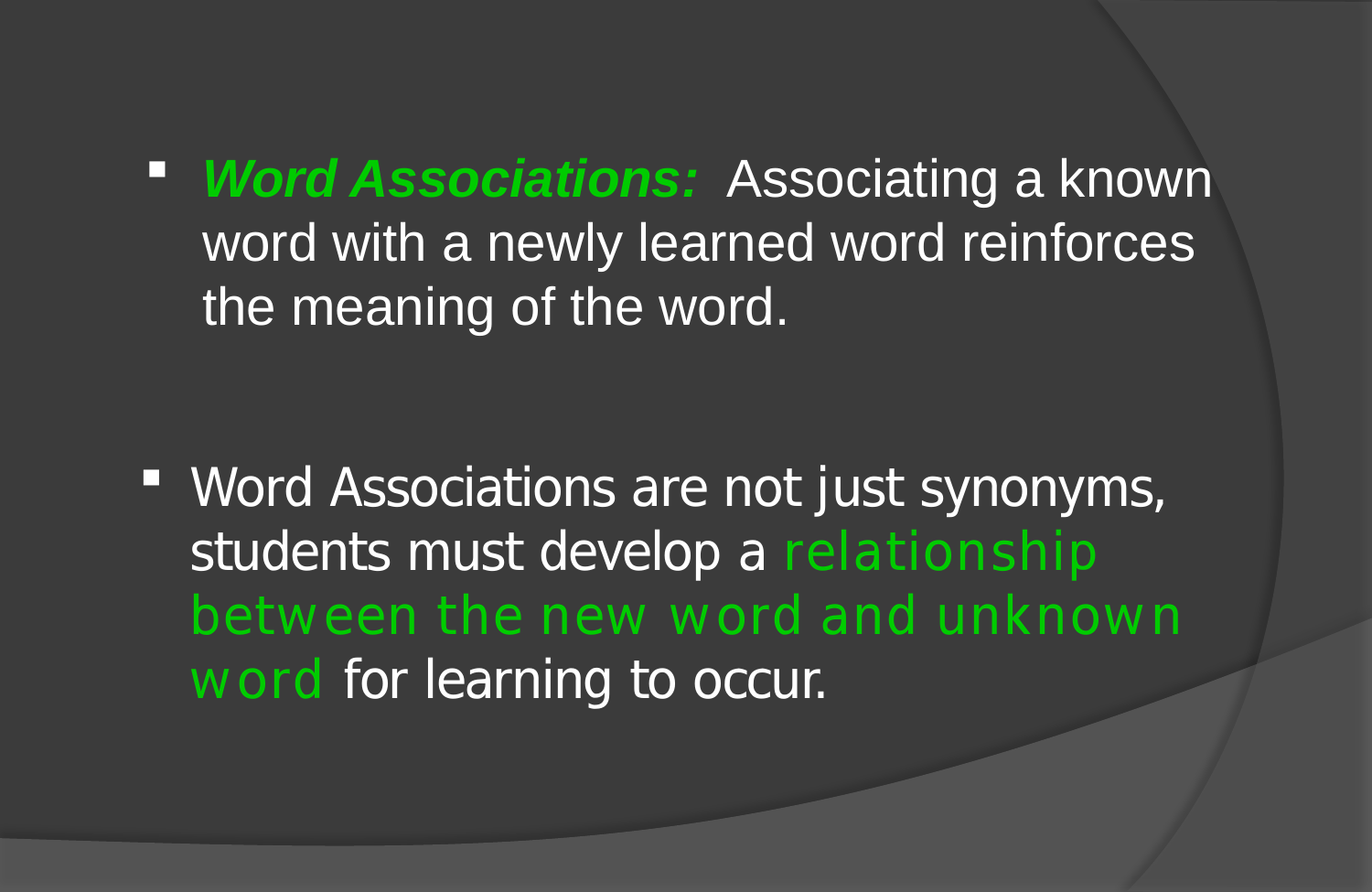

Word Associations:  Associating a known word with a newly learned word reinforces the meaning of the word.
Word Associations are not just synonyms, students must develop a relationship between the new word and unknown word for learning to occur.